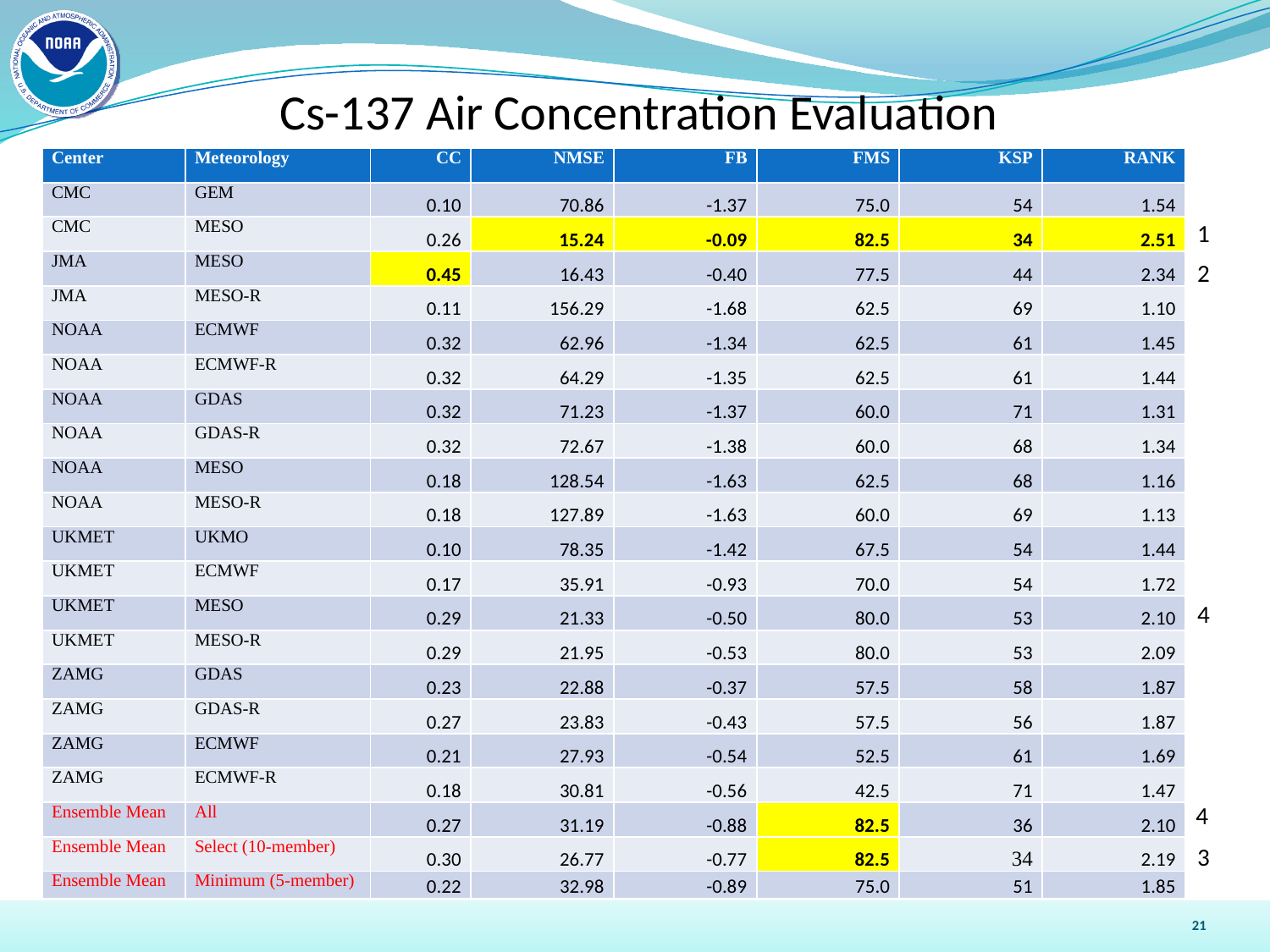

Cs-137 Air Concentration Evaluation
| Center | Meteorology | CC | NMSE | FB | FMS | KSP | RANK |
| --- | --- | --- | --- | --- | --- | --- | --- |
| CMC | GEM | 0.10 | 70.86 | -1.37 | 75.0 | 54 | 1.54 |
| CMC | MESO | 0.26 | 15.24 | -0.09 | 82.5 | 34 | 2.51 |
| JMA | MESO | 0.45 | 16.43 | -0.40 | 77.5 | 44 | 2.34 |
| JMA | MESO-R | 0.11 | 156.29 | -1.68 | 62.5 | 69 | 1.10 |
| NOAA | ECMWF | 0.32 | 62.96 | -1.34 | 62.5 | 61 | 1.45 |
| NOAA | ECMWF-R | 0.32 | 64.29 | -1.35 | 62.5 | 61 | 1.44 |
| NOAA | GDAS | 0.32 | 71.23 | -1.37 | 60.0 | 71 | 1.31 |
| NOAA | GDAS-R | 0.32 | 72.67 | -1.38 | 60.0 | 68 | 1.34 |
| NOAA | MESO | 0.18 | 128.54 | -1.63 | 62.5 | 68 | 1.16 |
| NOAA | MESO-R | 0.18 | 127.89 | -1.63 | 60.0 | 69 | 1.13 |
| UKMET | UKMO | 0.10 | 78.35 | -1.42 | 67.5 | 54 | 1.44 |
| UKMET | ECMWF | 0.17 | 35.91 | -0.93 | 70.0 | 54 | 1.72 |
| UKMET | MESO | 0.29 | 21.33 | -0.50 | 80.0 | 53 | 2.10 |
| UKMET | MESO-R | 0.29 | 21.95 | -0.53 | 80.0 | 53 | 2.09 |
| ZAMG | GDAS | 0.23 | 22.88 | -0.37 | 57.5 | 58 | 1.87 |
| ZAMG | GDAS-R | 0.27 | 23.83 | -0.43 | 57.5 | 56 | 1.87 |
| ZAMG | ECMWF | 0.21 | 27.93 | -0.54 | 52.5 | 61 | 1.69 |
| ZAMG | ECMWF-R | 0.18 | 30.81 | -0.56 | 42.5 | 71 | 1.47 |
| Ensemble Mean | All | 0.27 | 31.19 | -0.88 | 82.5 | 36 | 2.10 |
| Ensemble Mean | Select (10-member) | 0.30 | 26.77 | -0.77 | 82.5 | 34 | 2.19 |
| Ensemble Mean | Minimum (5-member) | 0.22 | 32.98 | -0.89 | 75.0 | 51 | 1.85 |
1
2
4
4
3
21